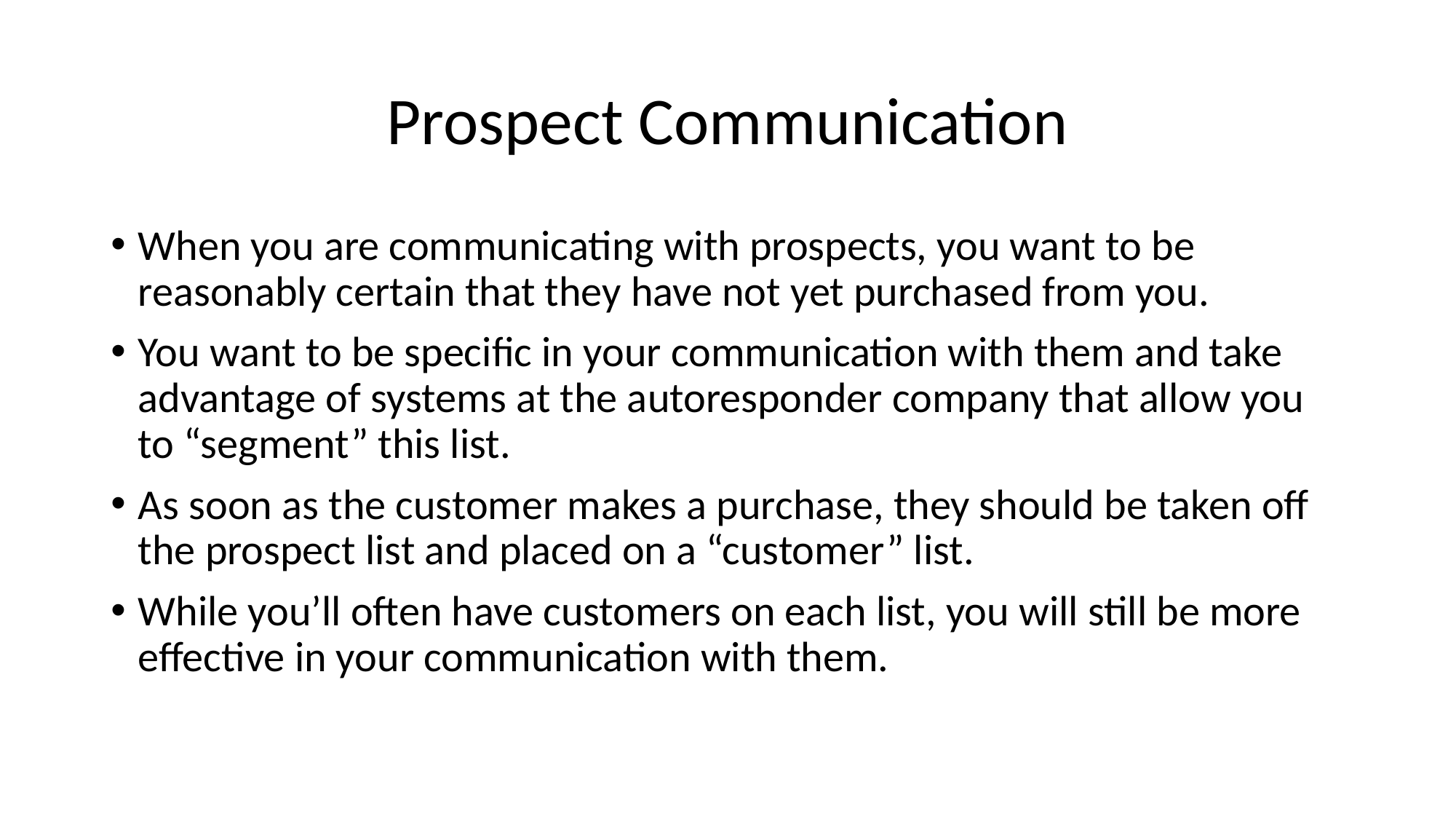

# Prospect Communication
When you are communicating with prospects, you want to be reasonably certain that they have not yet purchased from you.
You want to be specific in your communication with them and take advantage of systems at the autoresponder company that allow you to “segment” this list.
As soon as the customer makes a purchase, they should be taken off the prospect list and placed on a “customer” list.
While you’ll often have customers on each list, you will still be more effective in your communication with them.